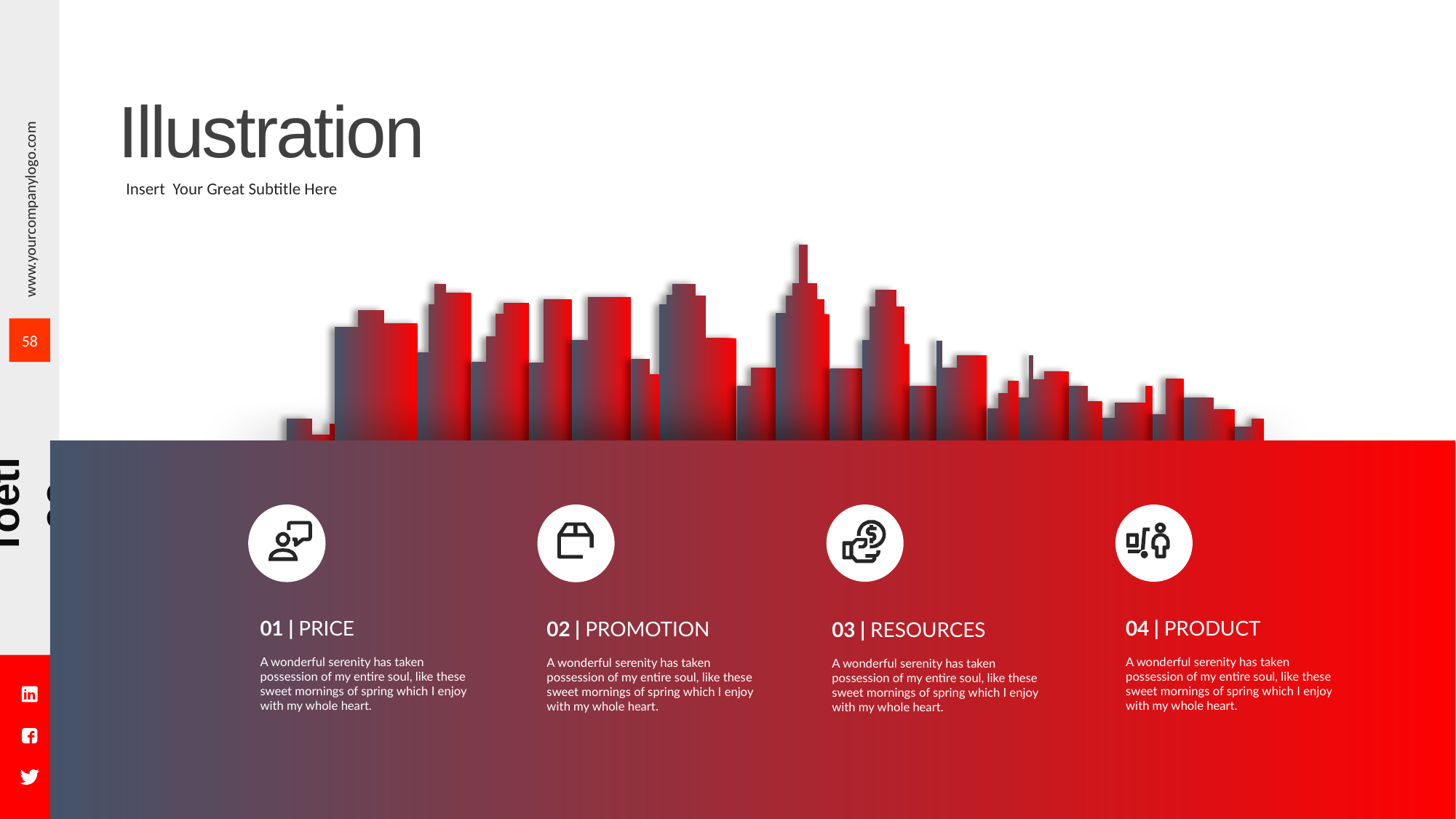

Illustration
Insert  Your Great Subtitle Here

58

01 | PRICE

A wonderful serenity has taken possession of my entire soul, like these sweet mornings of spring which I enjoy with my whole heart.
04 | PRODUCT

A wonderful serenity has taken possession of my entire soul, like these sweet mornings of spring which I enjoy with my whole heart.
02 | PROMOTION

A wonderful serenity has taken possession of my entire soul, like these sweet mornings of spring which I enjoy with my whole heart.
03 | RESOURCES

A wonderful serenity has taken possession of my entire soul, like these sweet mornings of spring which I enjoy with my whole heart.